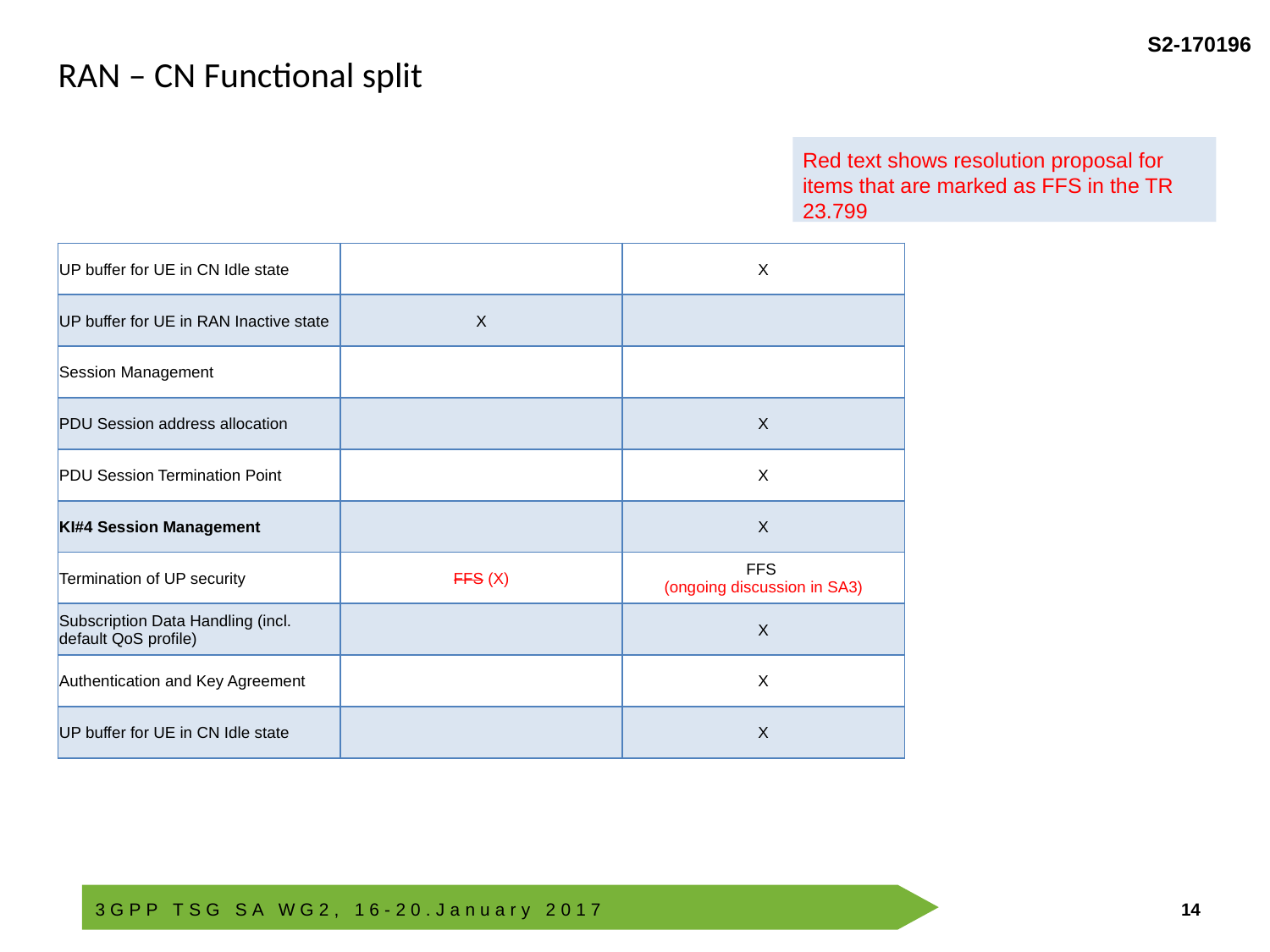

RAN – CN Functional split
Red text shows resolution proposal for items that are marked as FFS in the TR 23.799
| UP buffer for UE in CN Idle state |  | X |
| --- | --- | --- |
| UP buffer for UE in RAN Inactive state | X |  |
| Session Management |  |  |
| PDU Session address allocation |  | X |
| PDU Session Termination Point |  | X |
| KI#4 Session Management |  | X |
| Termination of UP security | FFS (X) | FFS (ongoing discussion in SA3) |
| Subscription Data Handling (incl. default QoS profile) |  | X |
| Authentication and Key Agreement |  | X |
| UP buffer for UE in CN Idle state |  | X |